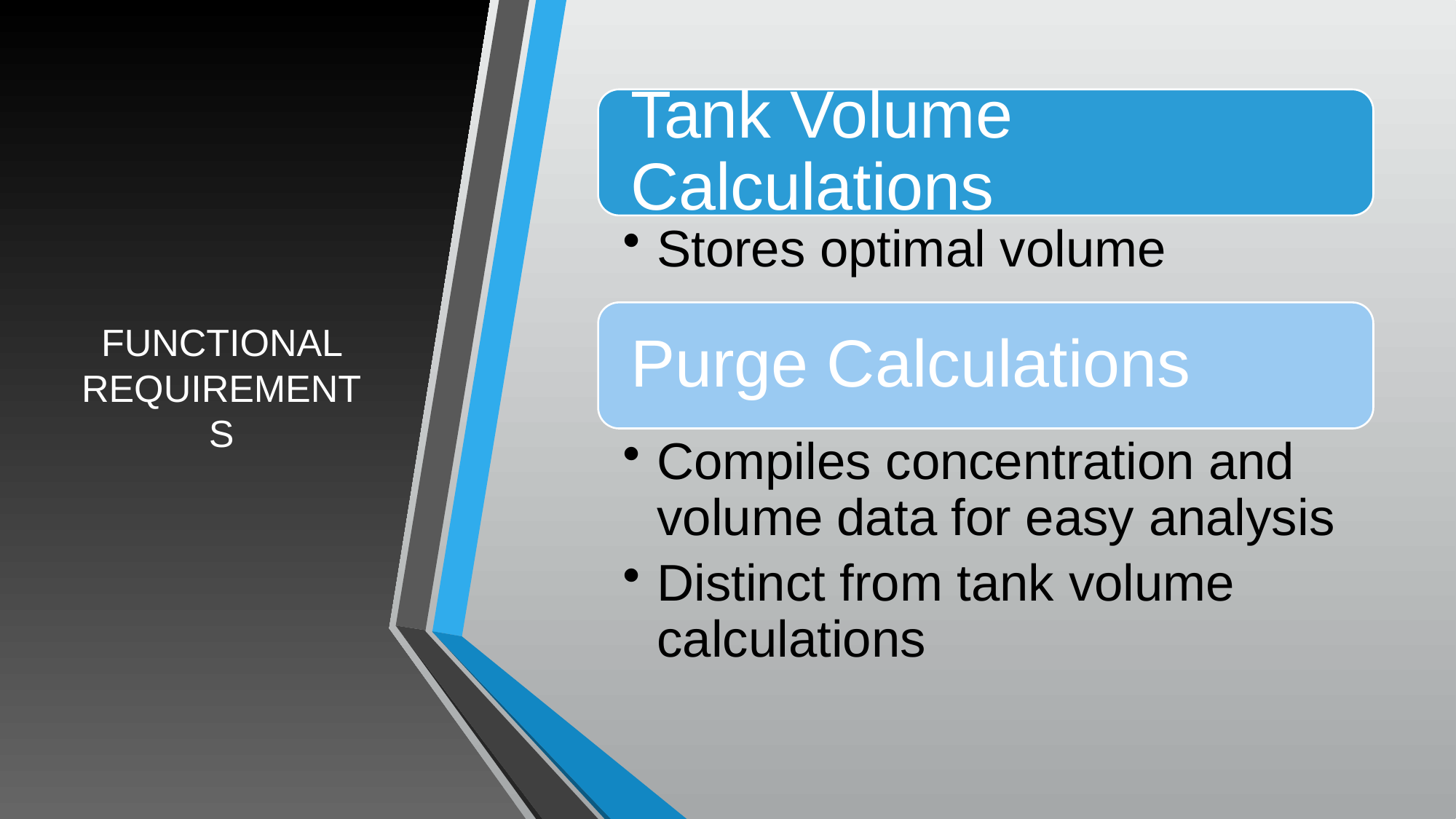

# FUNCTIONAL REQUIREMENTS
Tank Volume Calculations
Stores optimal volume
Purge Calculations
Compiles concentration and volume data for easy analysis
Distinct from tank volume calculations